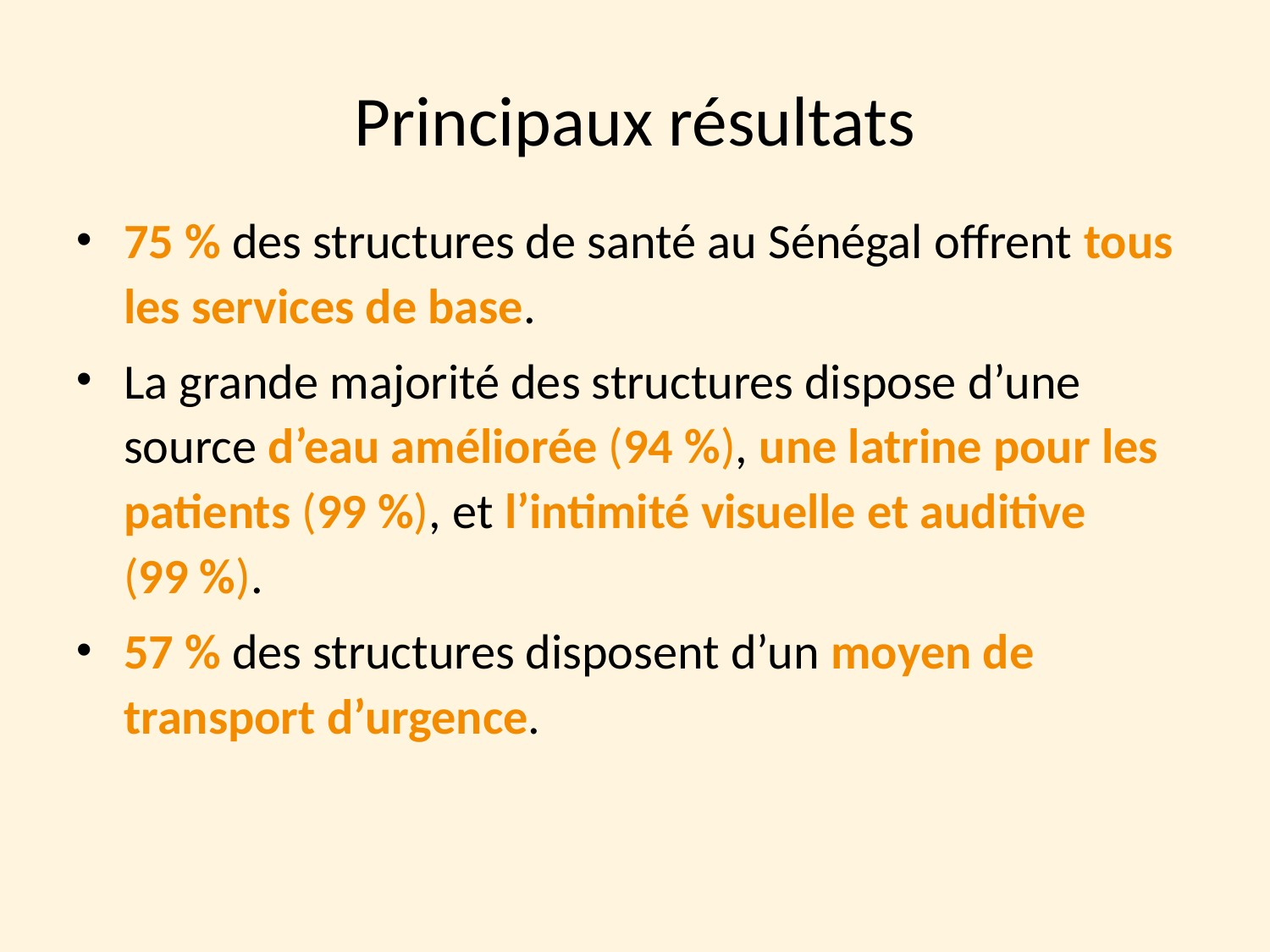

# Principaux résultats
75 % des structures de santé au Sénégal offrent tous les services de base.
La grande majorité des structures dispose d’une source d’eau améliorée (94 %), une latrine pour les patients (99 %), et l’intimité visuelle et auditive     (99 %).
57 % des structures disposent d’un moyen de transport d’urgence.